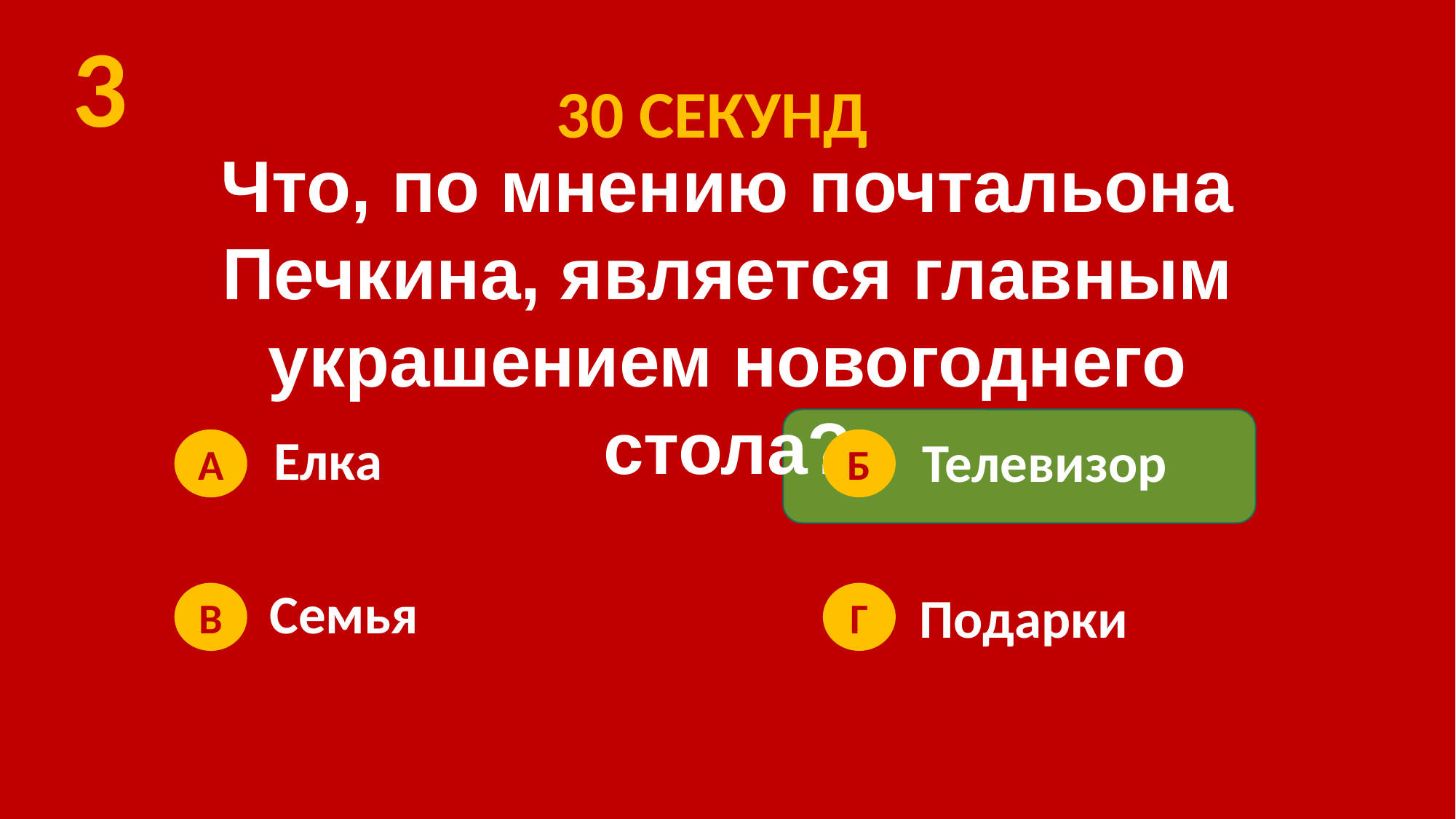

3
30 СЕКУНД
Что, по мнению почтальона Печкина, является главным украшением новогоднего стола?

Елка
Телевизор
Б
А
Семья
Подарки
В
Г